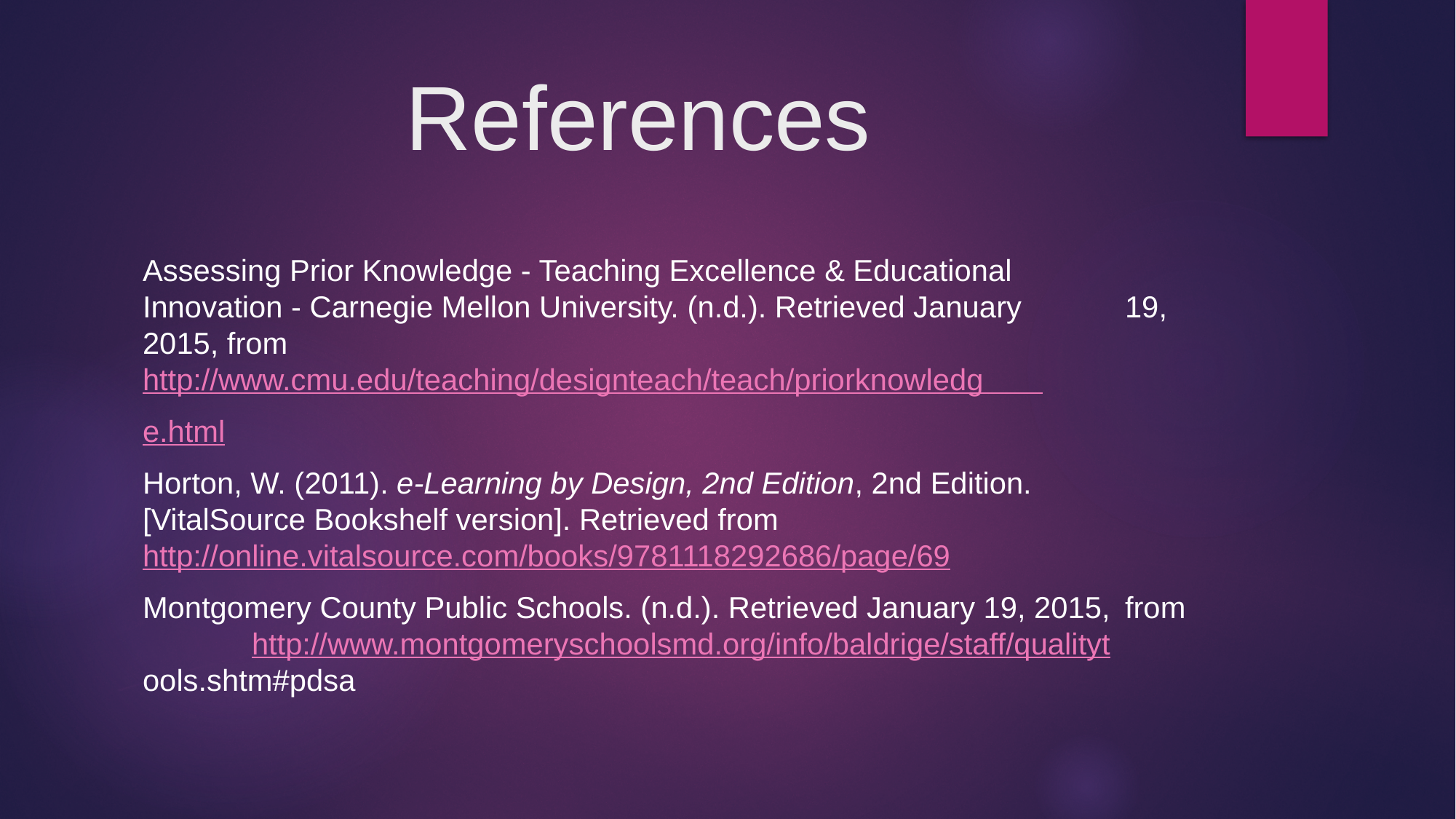

# References
Assessing Prior Knowledge - Teaching Excellence & Educational 	Innovation - Carnegie Mellon University. (n.d.). Retrieved January 	19, 2015, from 	http://www.cmu.edu/teaching/designteach/teach/priorknowledg
	e.html
Horton, W. (2011). e-Learning by Design, 2nd Edition, 2nd Edition. 	[VitalSource Bookshelf version]. Retrieved from 	http://online.vitalsource.com/books/9781118292686/page/69
Montgomery County Public Schools. (n.d.). Retrieved January 19, 2015, 	from 	http://www.montgomeryschoolsmd.org/info/baldrige/staff/qualityt	ools.shtm#pdsa